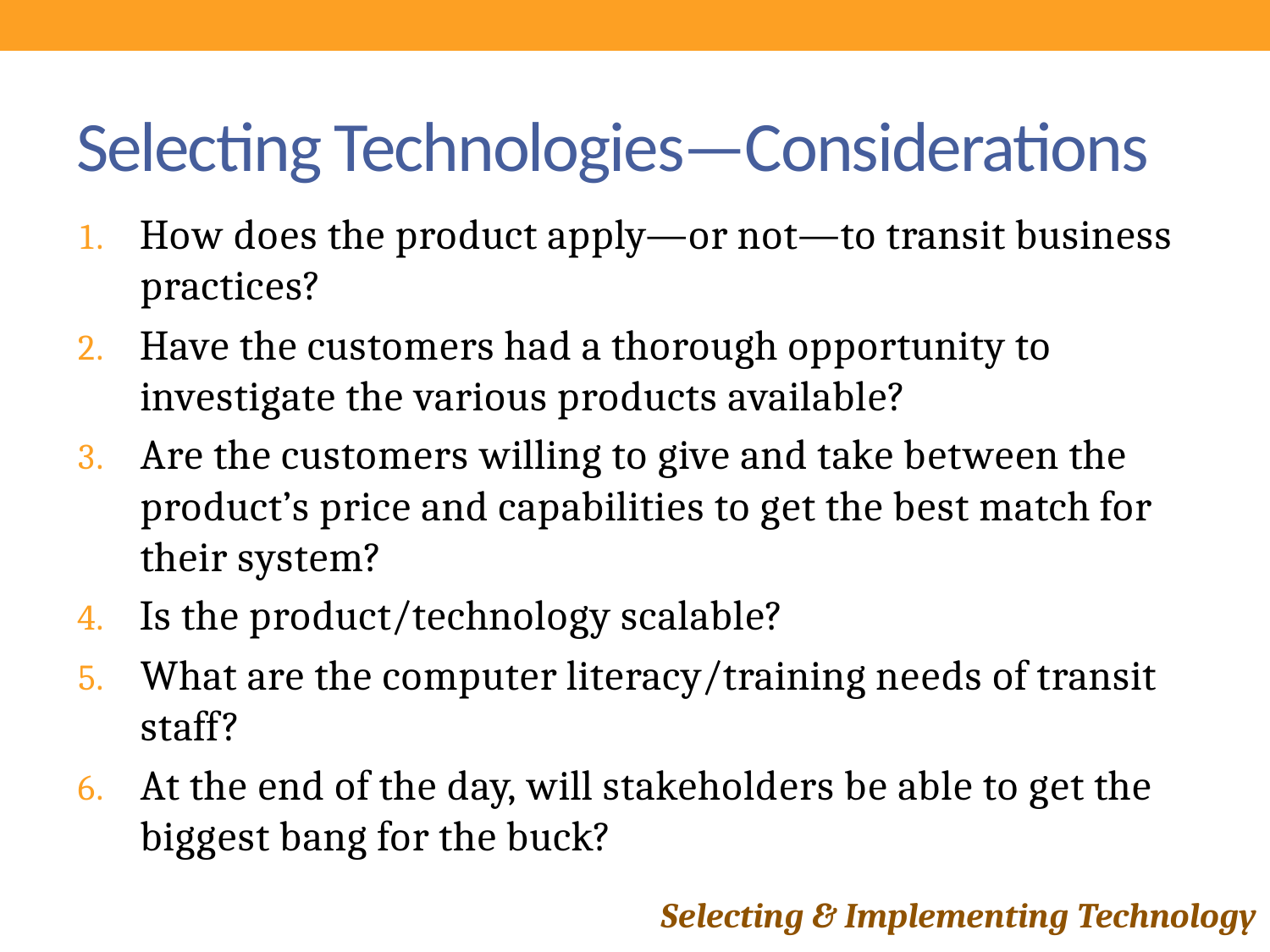

# Selecting Technologies—Considerations
How does the product apply—or not—to transit business practices?
Have the customers had a thorough opportunity to investigate the various products available?
Are the customers willing to give and take between the product’s price and capabilities to get the best match for their system?
Is the product/technology scalable?
What are the computer literacy/training needs of transit staff?
At the end of the day, will stakeholders be able to get the biggest bang for the buck?

Selecting & Implementing Technology